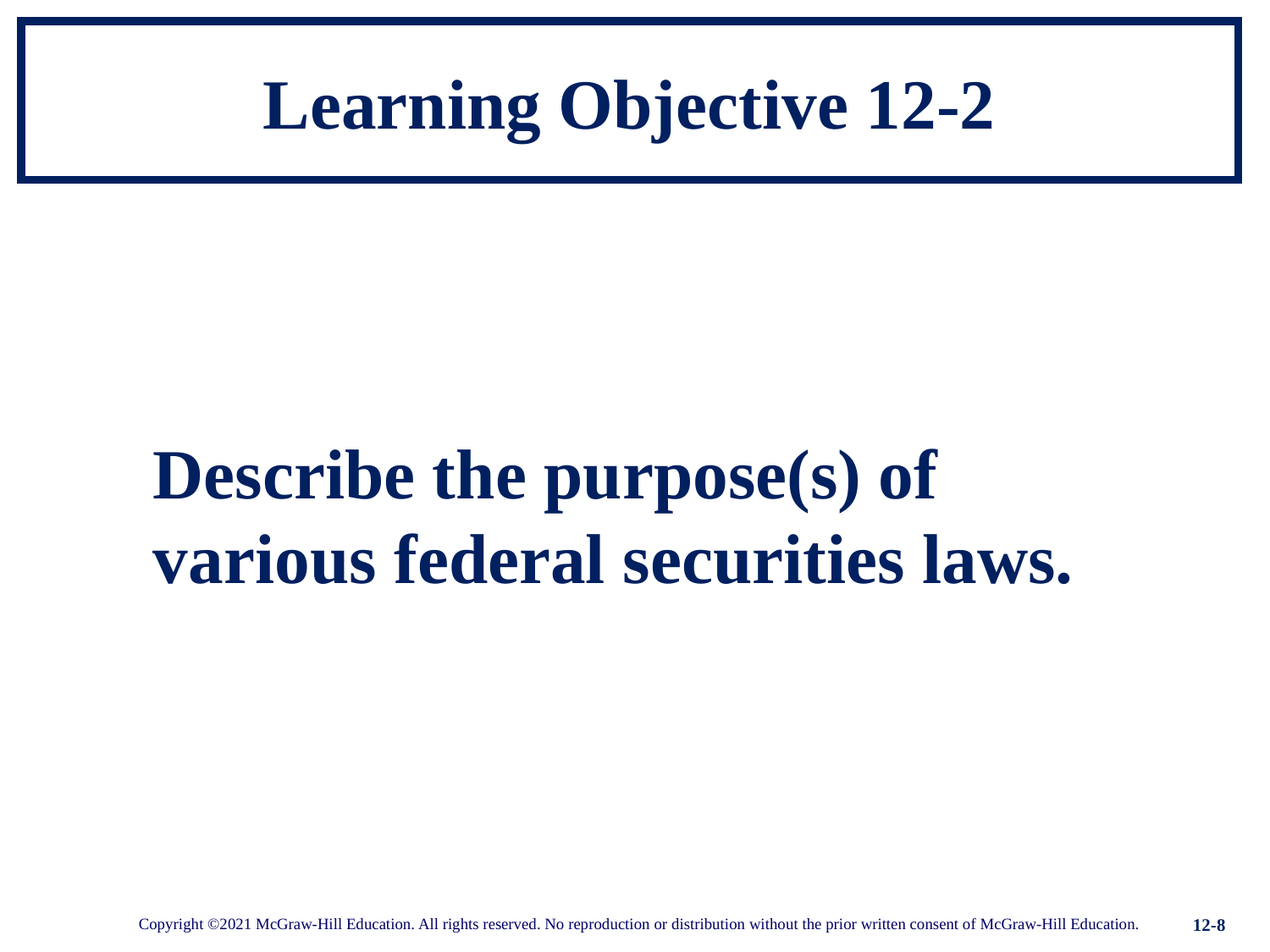

# Learning Objective 12-2
Describe the purpose(s) of
various federal securities laws.
12-8
Copyright ©2021 McGraw-Hill Education. All rights reserved. No reproduction or distribution without the prior written consent of McGraw-Hill Education.